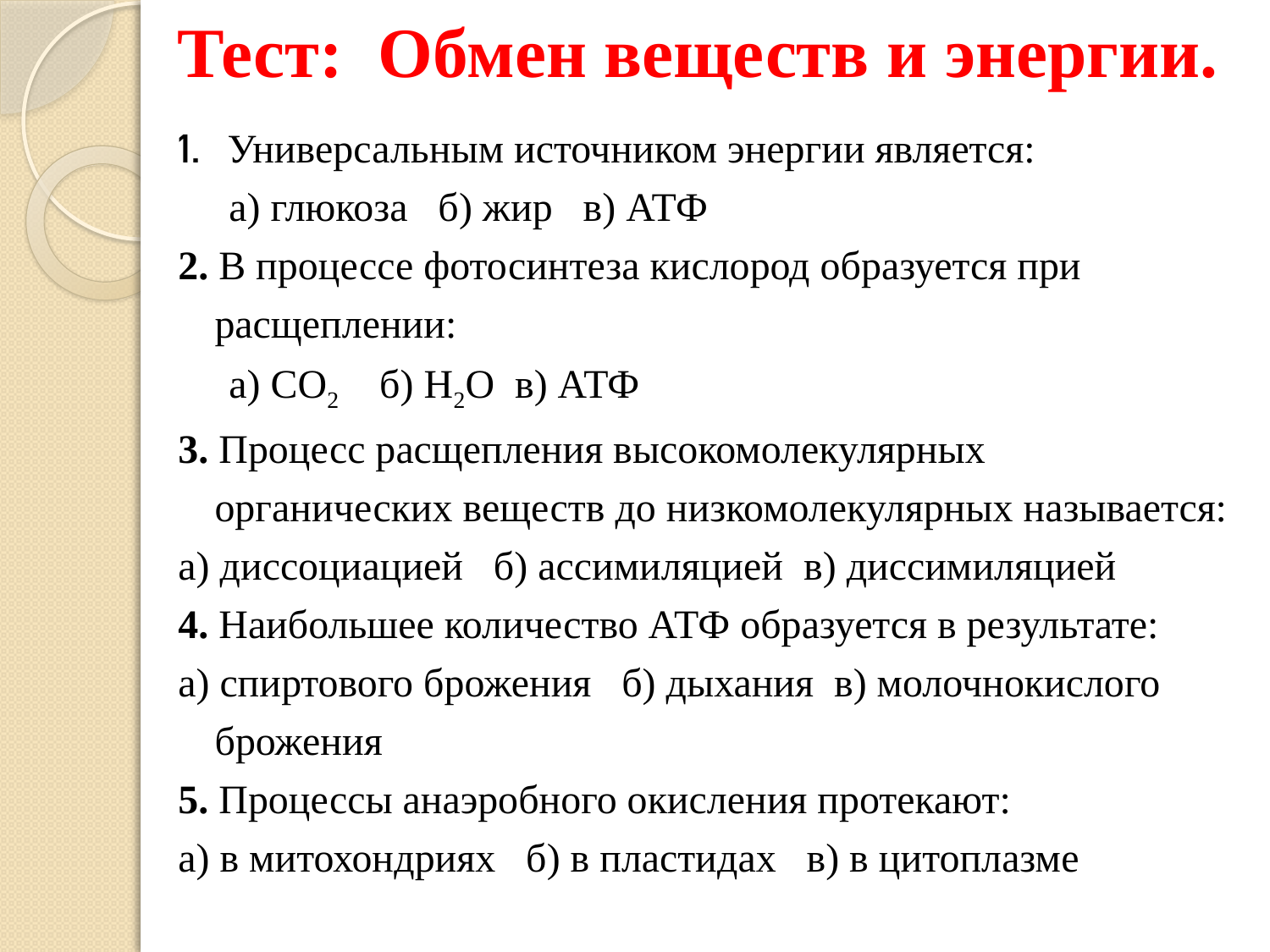

# Тест:  Обмен веществ и энергии.
1.  Универсальным источником энергии является:
     а) глюкоза   б) жир   в) АТФ
2. В процессе фотосинтеза кислород образуется при расщеплении:
     а) СО2    б) Н2О  в) АТФ
3. Процесс расщепления высокомолекулярных органических веществ до низкомолекулярных называется:
а) диссоциацией   б) ассимиляцией  в) диссимиляцией
4. Наибольшее количество АТФ образуется в результате:
а) спиртового брожения   б) дыхания  в) молочнокислого брожения
5. Процессы анаэробного окисления протекают:
а) в митохондриях   б) в пластидах   в) в цитоплазме